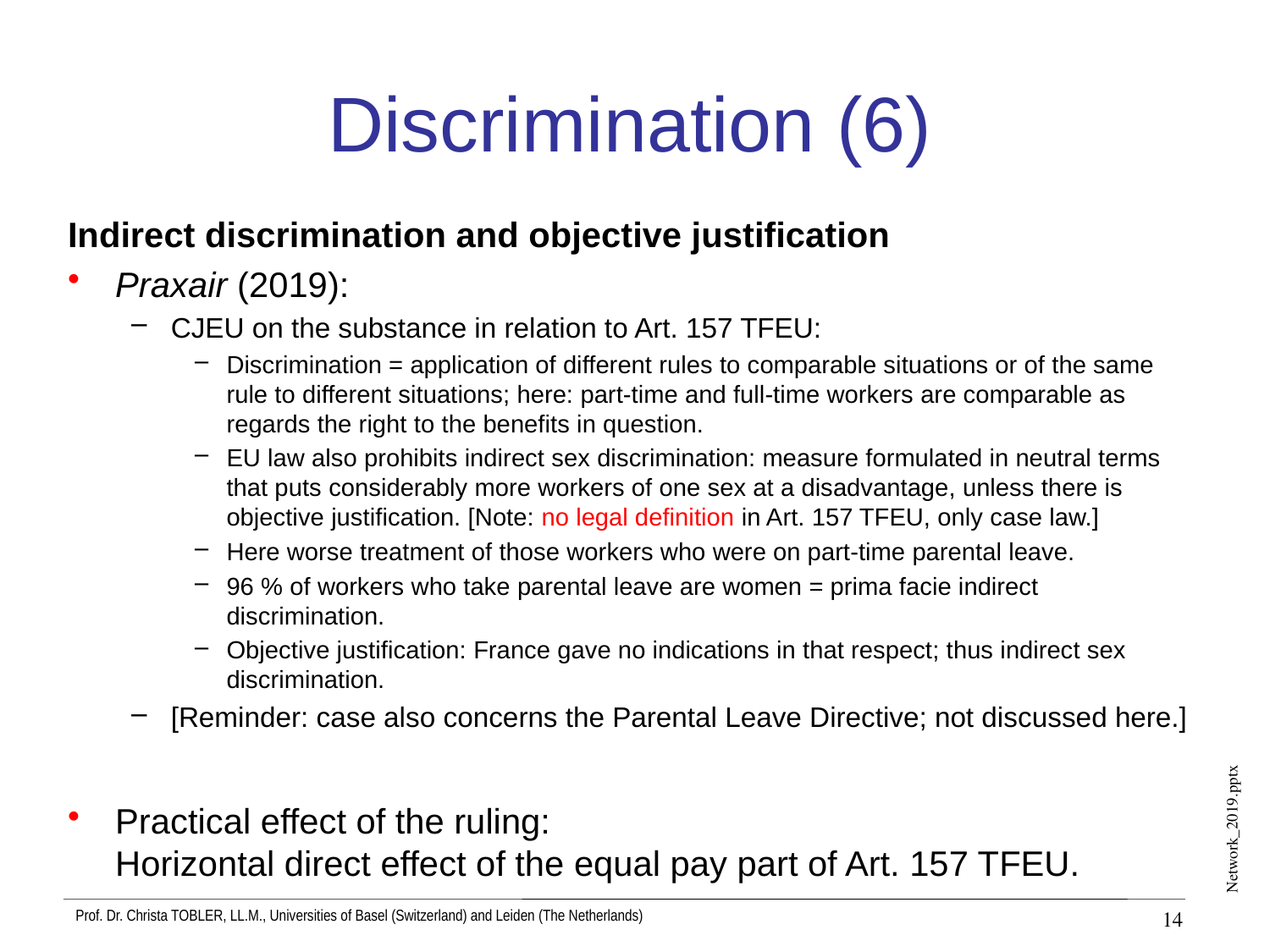

# Discrimination (6)
Indirect discrimination and objective justification
Praxair (2019):
CJEU on the substance in relation to Art. 157 TFEU:
Discrimination = application of different rules to comparable situations or of the same rule to different situations; here: part-time and full-time workers are comparable as regards the right to the benefits in question.
EU law also prohibits indirect sex discrimination: measure formulated in neutral terms that puts considerably more workers of one sex at a disadvantage, unless there is objective justification. [Note: no legal definition in Art. 157 TFEU, only case law.]
Here worse treatment of those workers who were on part-time parental leave.
96 % of workers who take parental leave are women = prima facie indirect discrimination.
Objective justification: France gave no indications in that respect; thus indirect sex discrimination.
[Reminder: case also concerns the Parental Leave Directive; not discussed here.]

Practical effect of the ruling:
Horizontal direct effect of the equal pay part of Art. 157 TFEU.

14